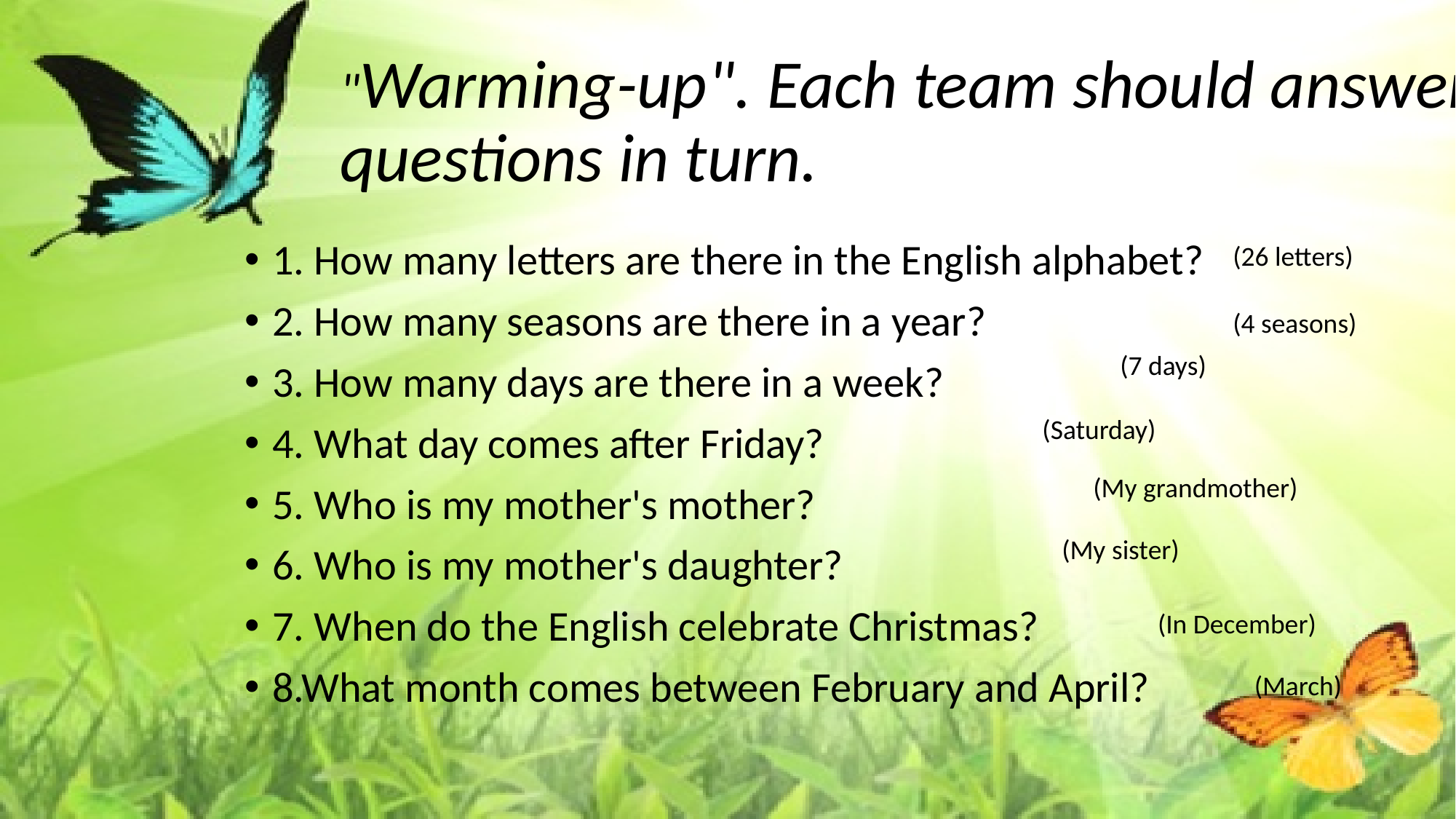

# "Warming-up". Each team should answer my questions in turn.

1. How many letters are there in the English alphabet?
2. How many seasons are there in a year?
3. How many days are there in a week?
4. What day comes after Friday?
5. Who is my mother's mother?
6. Who is my mother's daughter?
7. When do the English celebrate Christmas?
8.What month comes between February and April?
(26 letters)
(4 seasons)
(7 days)

(Saturday)
(My grandmother)
(My sister)
(In December)
(March)